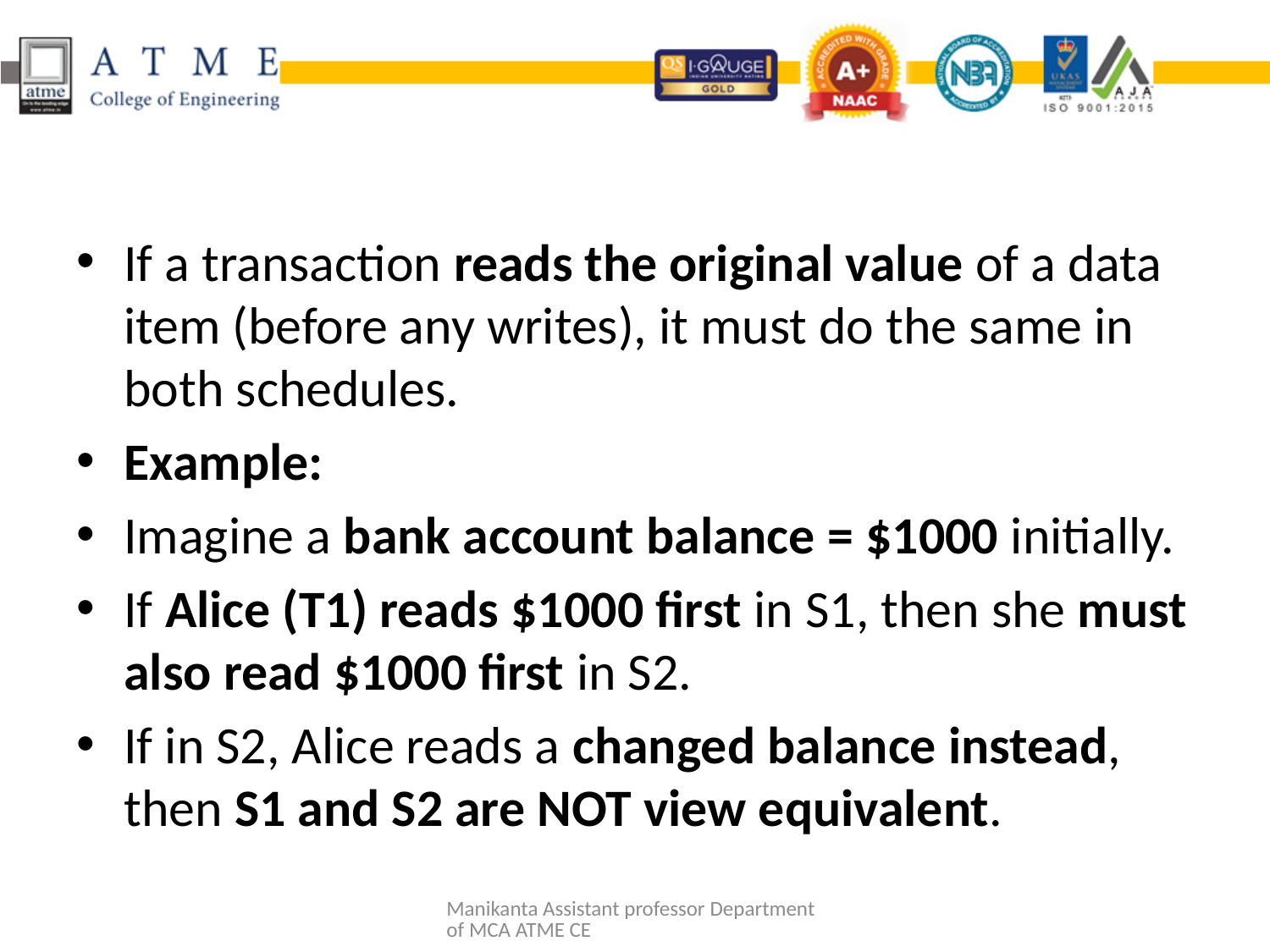

#
If a transaction reads the original value of a data item (before any writes), it must do the same in both schedules.
Example:
Imagine a bank account balance = $1000 initially.
If Alice (T1) reads $1000 first in S1, then she must also read $1000 first in S2.
If in S2, Alice reads a changed balance instead, then S1 and S2 are NOT view equivalent.

Manikanta Assistant professor Department of MCA ATME CE